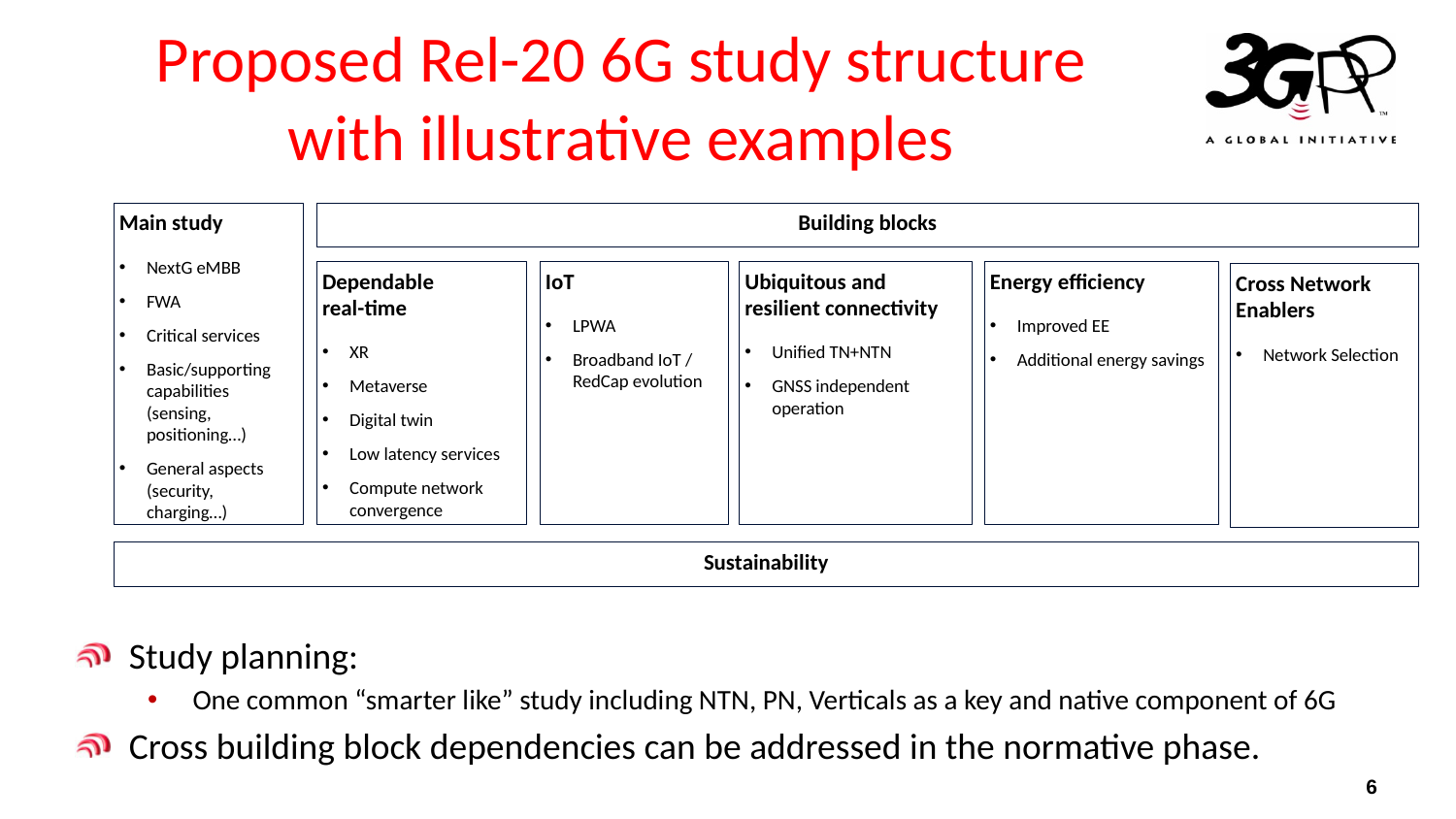

# Proposed Rel-20 6G study structure with illustrative examples
Main study
NextG eMBB
FWA
Critical services
Basic/supporting capabilities (sensing, positioning…)
General aspects (security, charging…)

Building blocks
Dependable 
real-time
XR
Metaverse
Digital twin
Low latency services
Compute network convergence
IoT
LPWA
Broadband IoT / RedCap evolution

Ubiquitous and resilient connectivity
Unified TN+NTN
GNSS independent operation

Energy efficiency
Improved EE
Additional energy savings
Cross Network Enablers
Network Selection

Sustainability

Study planning:
One common “smarter like” study including NTN, PN, Verticals as a key and native component of 6G
Cross building block dependencies can be addressed in the normative phase.